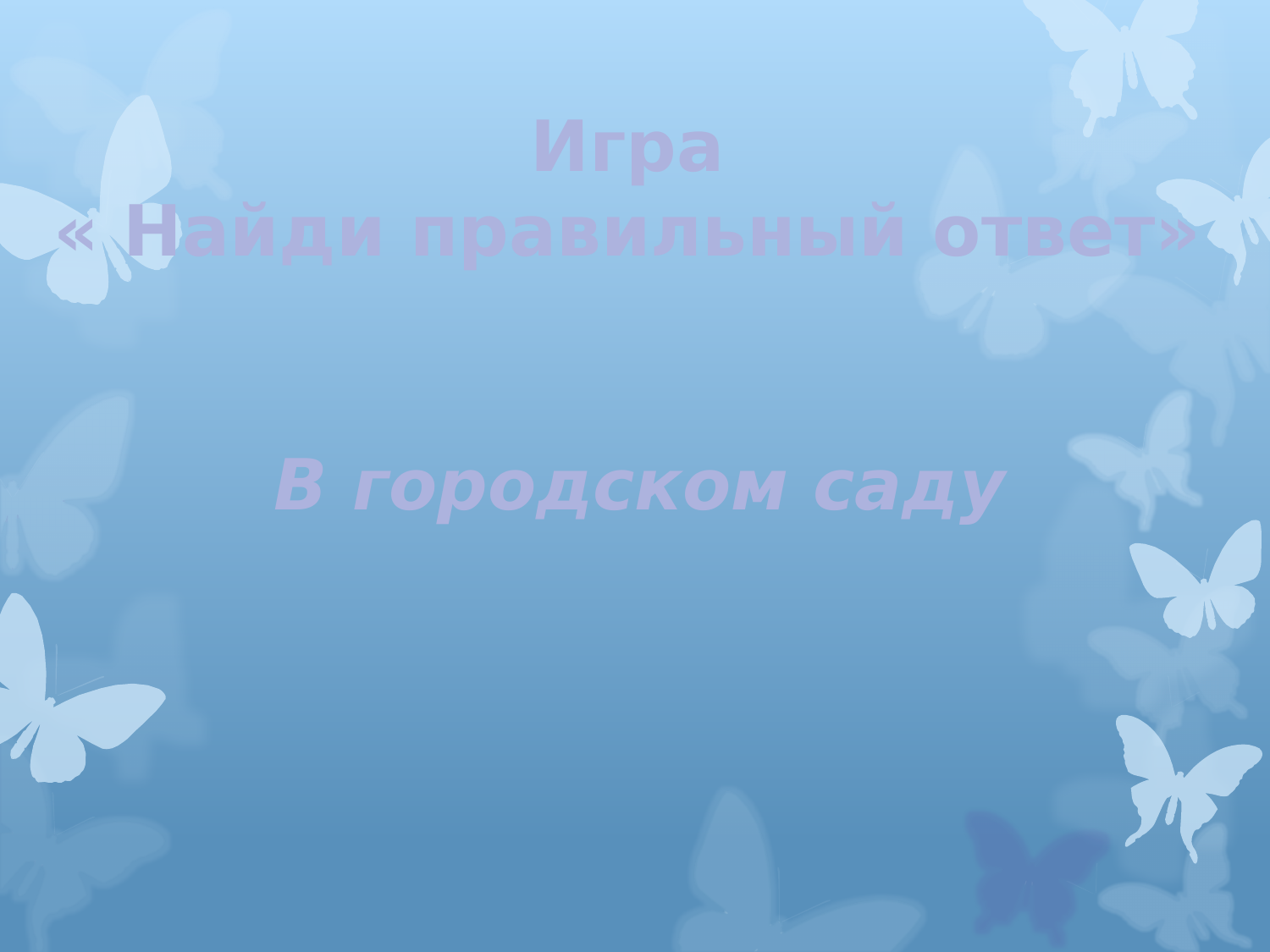

# Игра « Найди правильный ответ» В городском саду